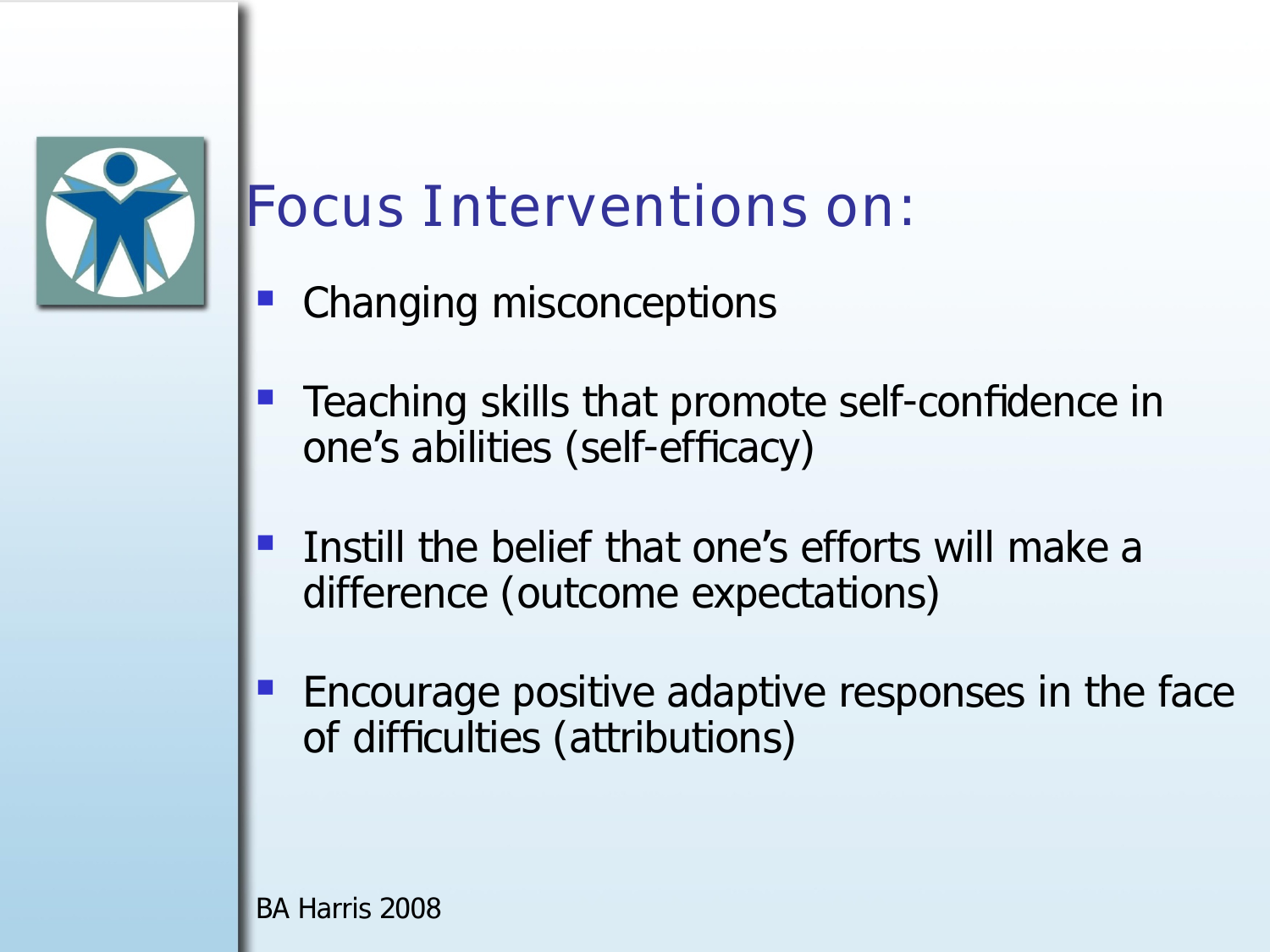

# Focus Interventions on:
Changing misconceptions

Teaching skills that promote self-confidence in one’s abilities (self-efficacy)

Instill the belief that one’s efforts will make a difference (outcome expectations)

Encourage positive adaptive responses in the face of difficulties (attributions)

BA Harris 2008